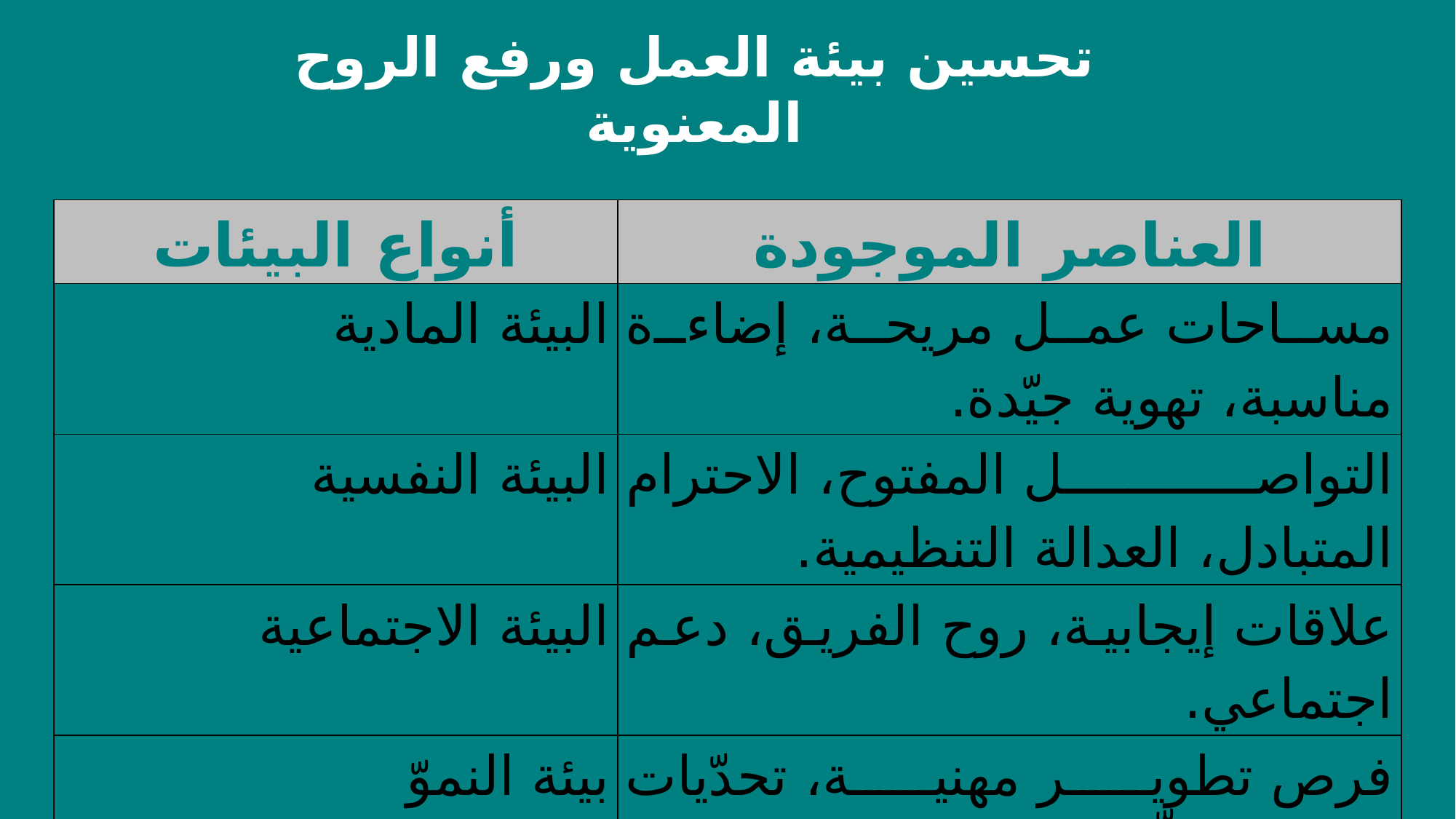

تحسين بيئة العمل ورفع الروح المعنوية
| أنواع البيئات | العناصر الموجودة |
| --- | --- |
| البيئة المادية | مساحات عمل مريحة، إضاءة مناسبة، تهوية جيّدة. |
| البيئة النفسية | التواصل المفتوح، الاحترام المتبادل، العدالة التنظيمية. |
| البيئة الاجتماعية | علاقات إيجابية، روح الفريق، دعم اجتماعي. |
| بيئة النموّ | فرص تطوير مهنية، تحدّيات إيجابية، تعلّم مستمرّ. |